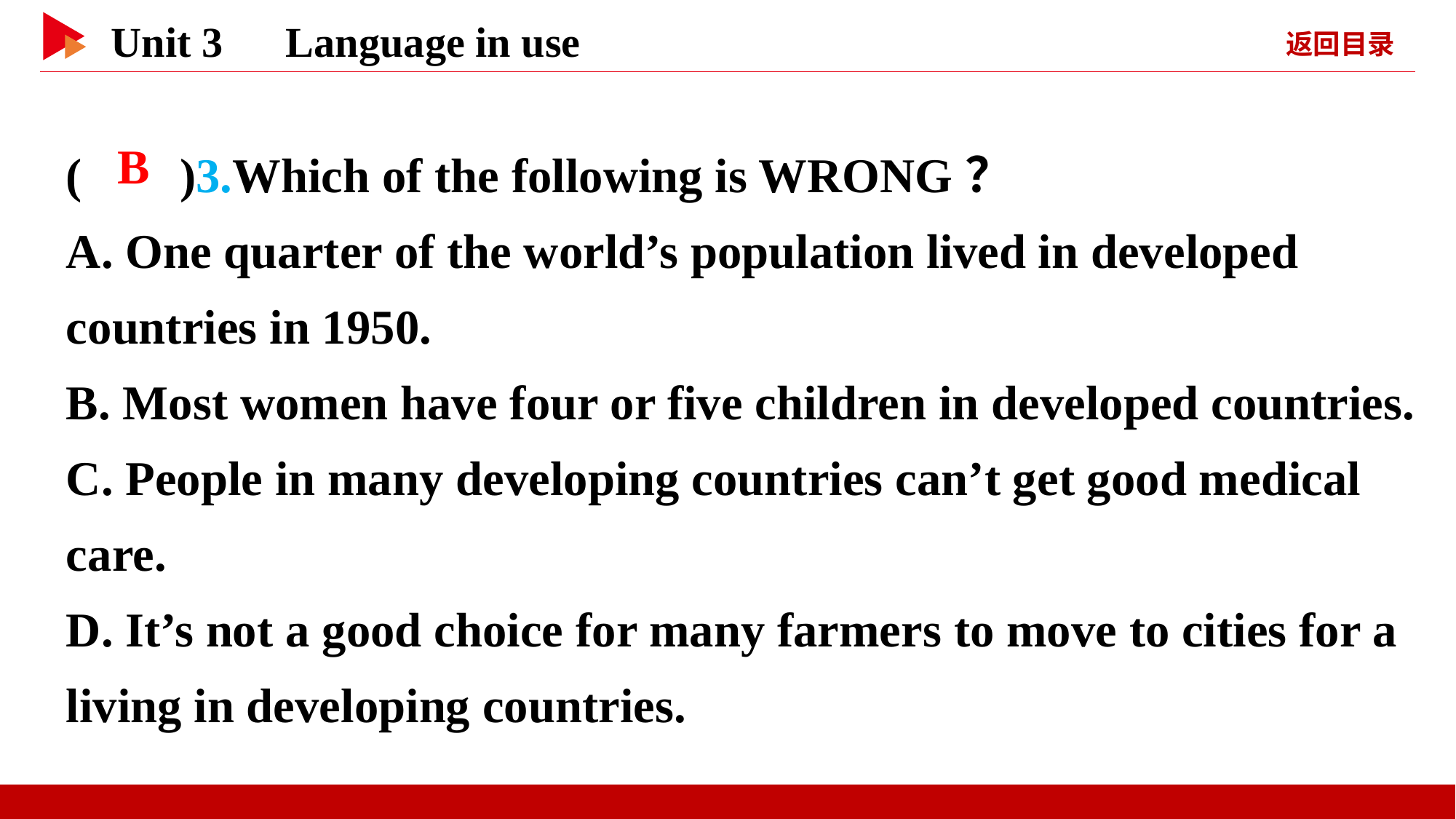

(        )3.Which of the following is WRONG？
A. One quarter of the world’s population lived in developed countries in 1950.
B. Most women have four or five children in developed countries.
C. People in many developing countries can’t get good medical care.
D. It’s not a good choice for many farmers to move to cities for a living in developing countries.
   B